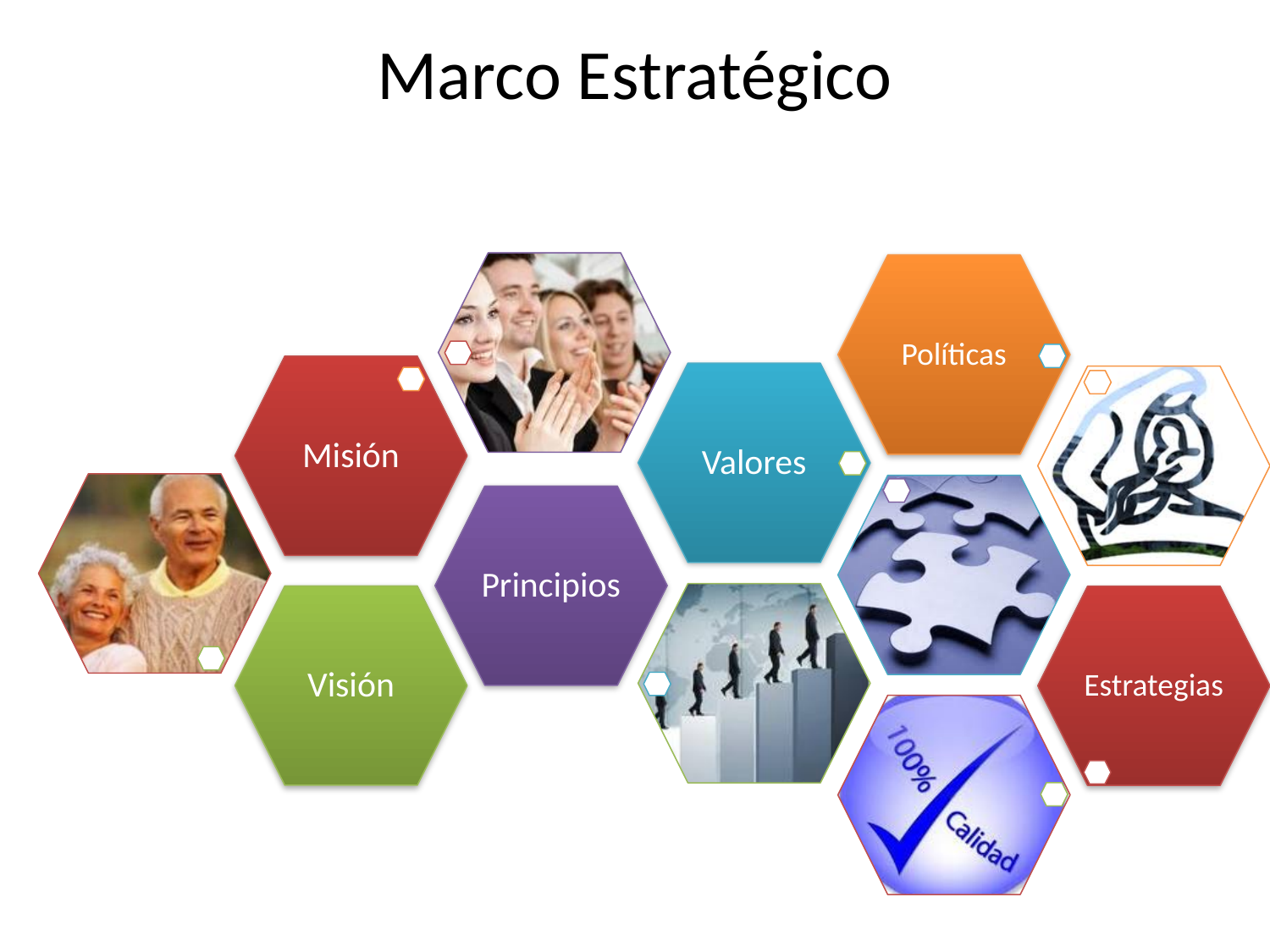

# Marco Estratégico
Misión
Visión
Principios
Valores
Políticas
Estrategias